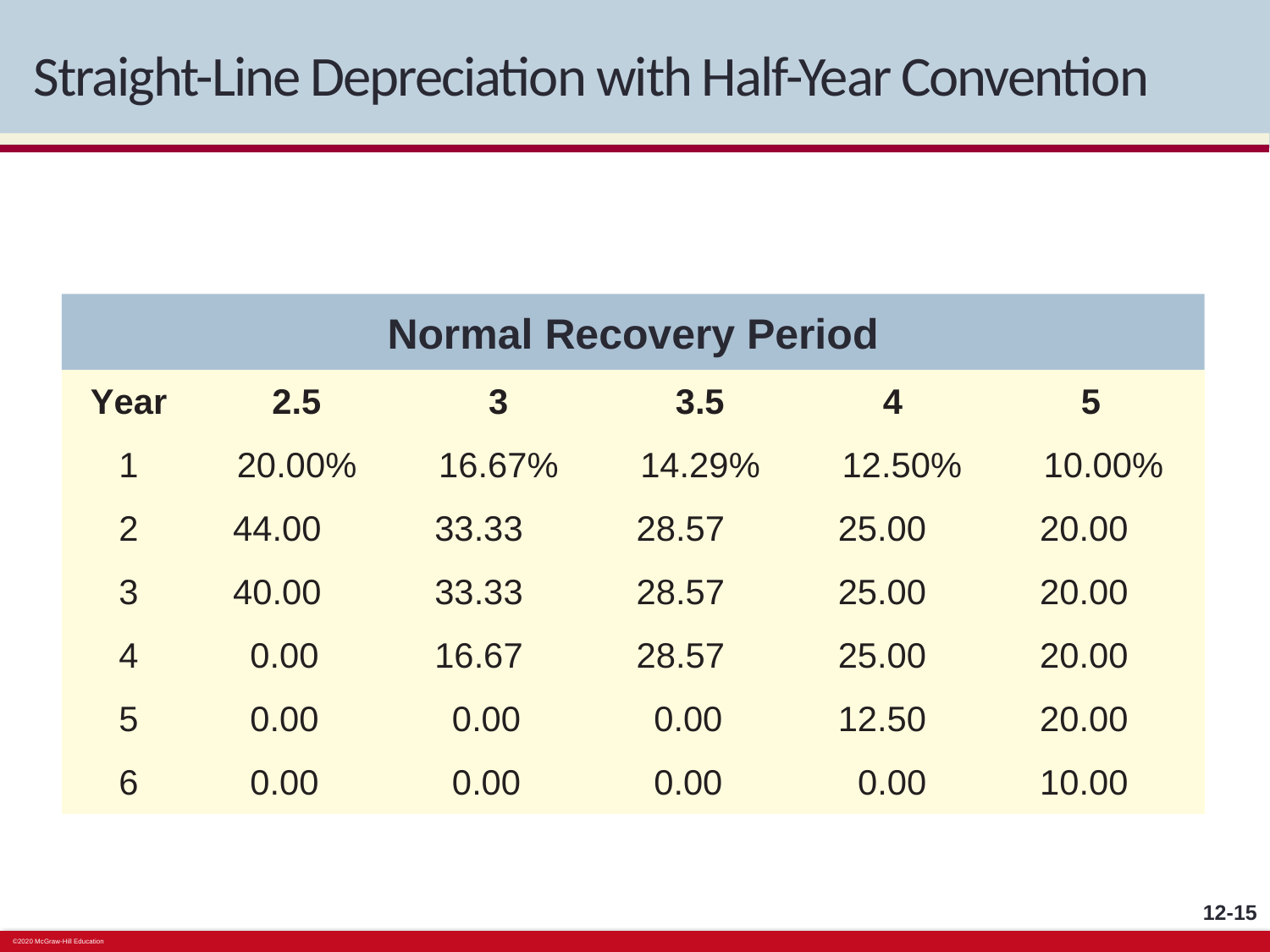

# Straight-Line Depreciation with Half-Year Convention
Normal Recovery Period
| Year | 2.5 | 3 | 3.5 | 4 | 5 |
| --- | --- | --- | --- | --- | --- |
| 1 | 20.00% | 16.67% | 14.29% | 12.50% | 10.00% |
| 2 | 44.00 | 33.33 | 28.57 | 25.00 | 20.00 |
| 3 | 40.00 | 33.33 | 28.57 | 25.00 | 20.00 |
| 4 | 0.00 | 16.67 | 28.57 | 25.00 | 20.00 |
| 5 | 0.00 | 0.00 | 0.00 | 12.50 | 20.00 |
| 6 | 0.00 | 0.00 | 0.00 | 0.00 | 10.00 |